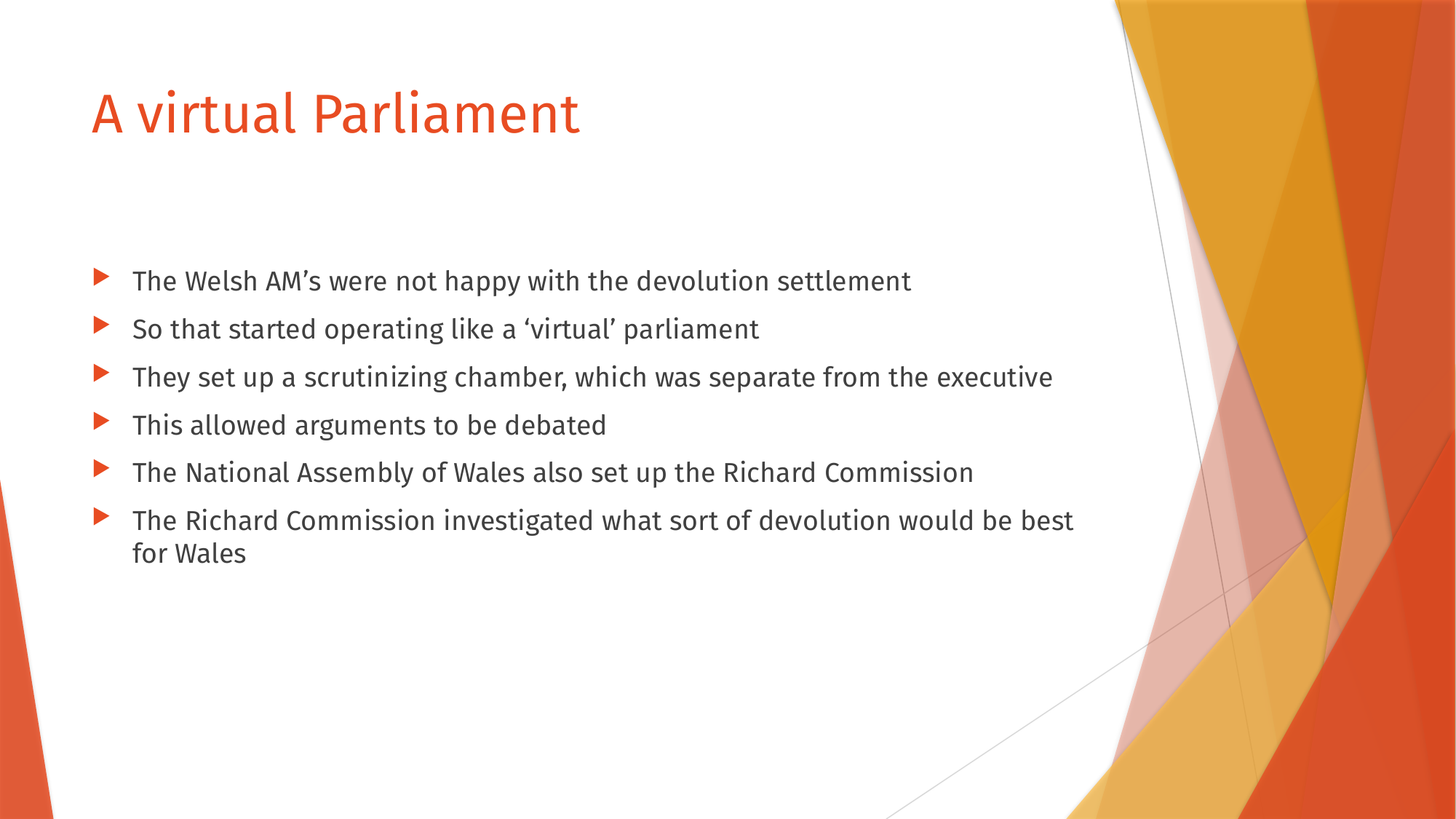

# A virtual Parliament
The Welsh AM’s were not happy with the devolution settlement
So that started operating like a ‘virtual’ parliament
They set up a scrutinizing chamber, which was separate from the executive
This allowed arguments to be debated
The National Assembly of Wales also set up the Richard Commission
The Richard Commission investigated what sort of devolution would be best for Wales